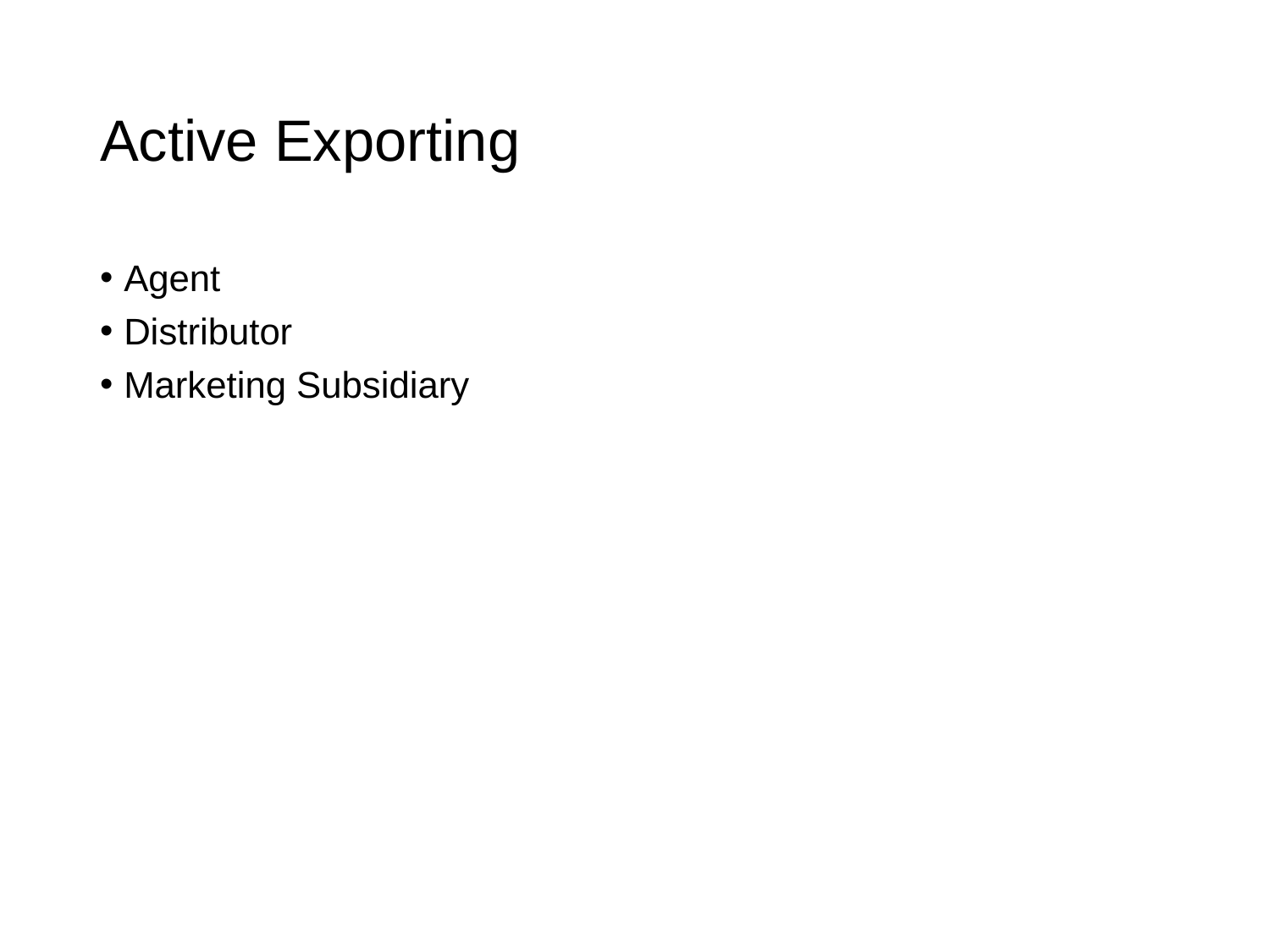

# Active Exporting
Agent
Distributor
Marketing Subsidiary